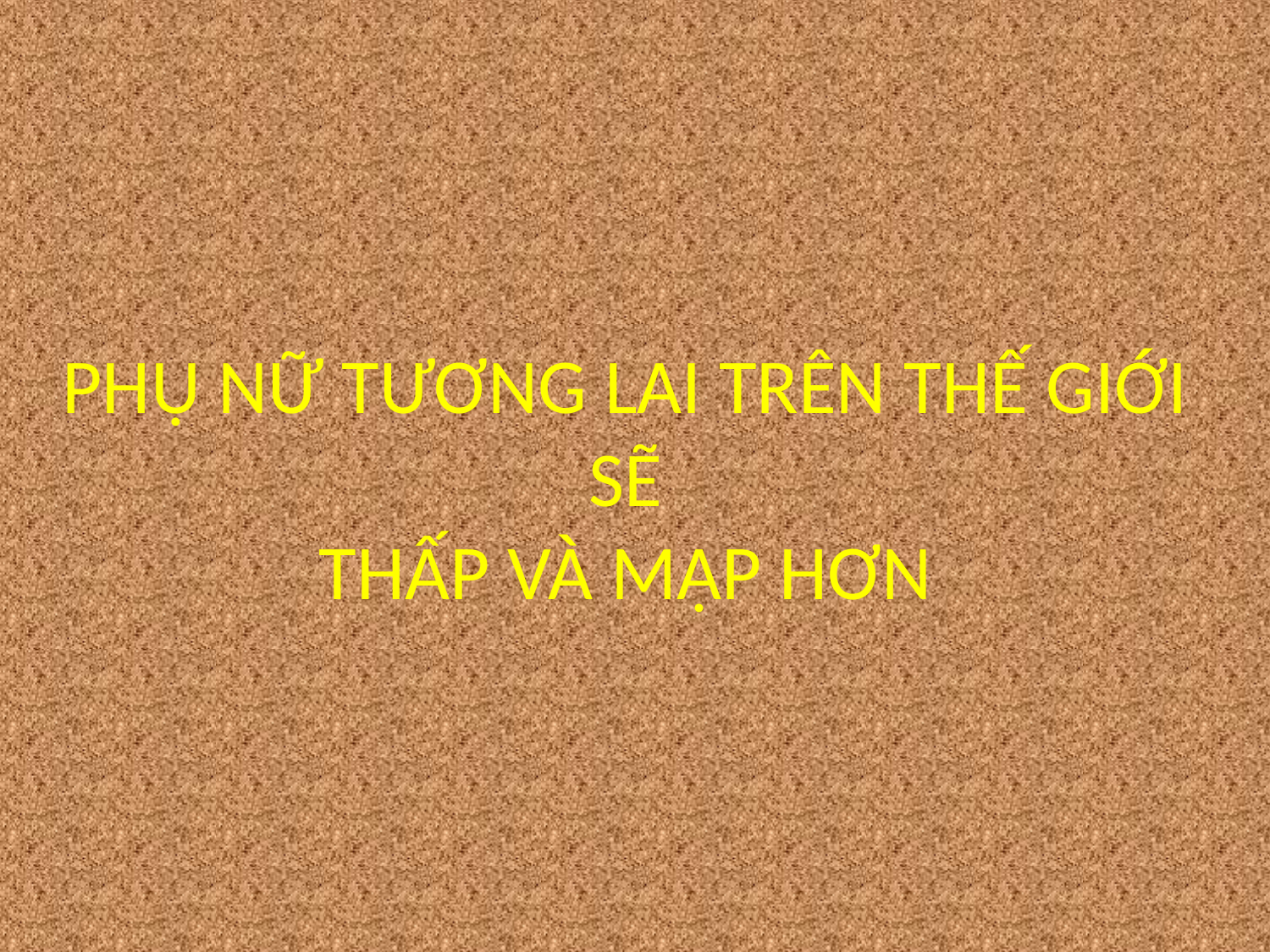

PHỤ NỮ TƯƠNG LAI TRÊN THẾ GIỚI SẼ
THẤP VÀ MẬP HƠN